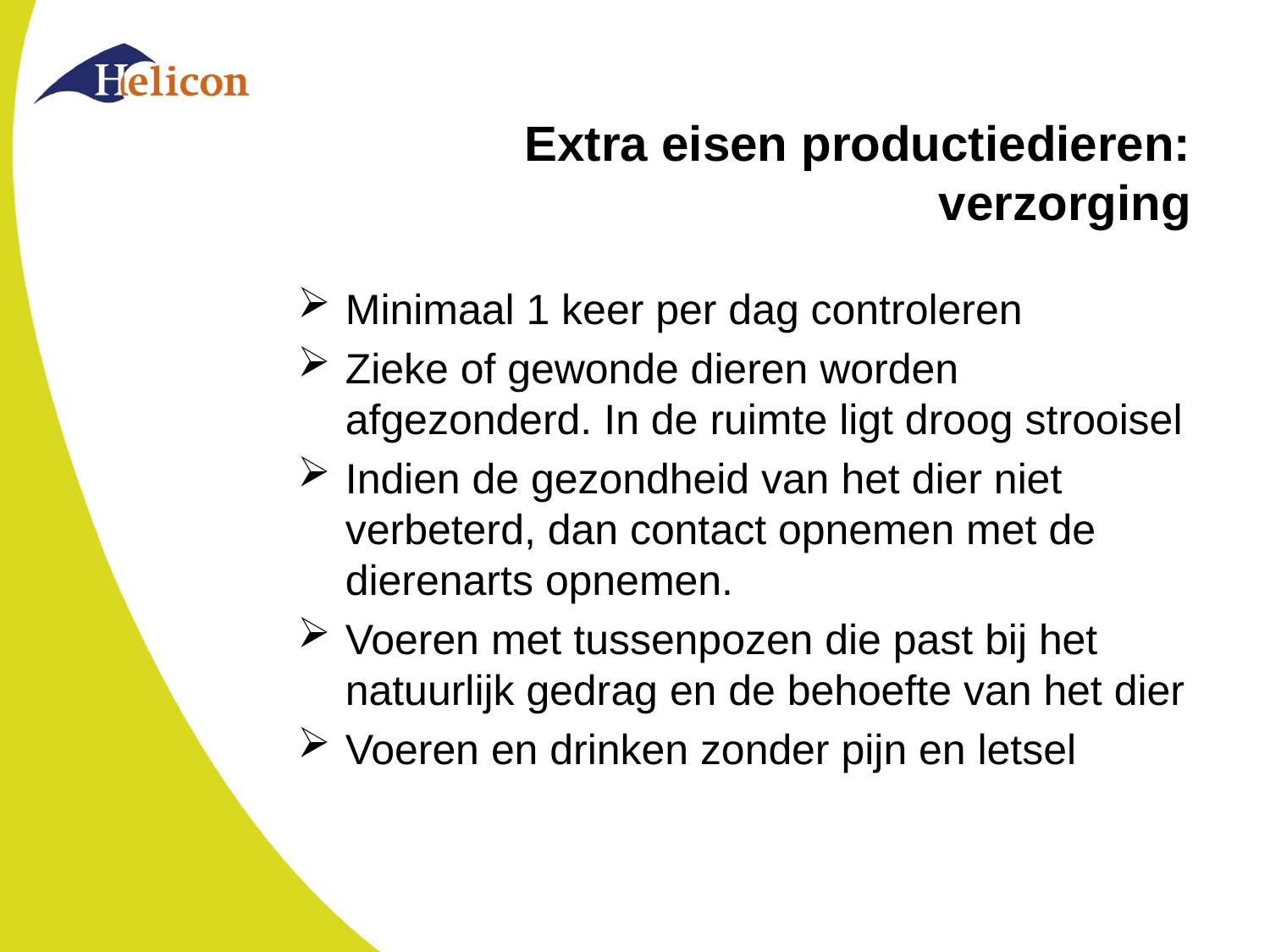

# Extra eisen productiedieren: verzorging
Minimaal 1 keer per dag controleren
Zieke of gewonde dieren worden afgezonderd. In de ruimte ligt droog strooisel
Indien de gezondheid van het dier niet verbeterd, dan contact opnemen met de dierenarts opnemen.
Voeren met tussenpozen die past bij het natuurlijk gedrag en de behoefte van het dier
Voeren en drinken zonder pijn en letsel